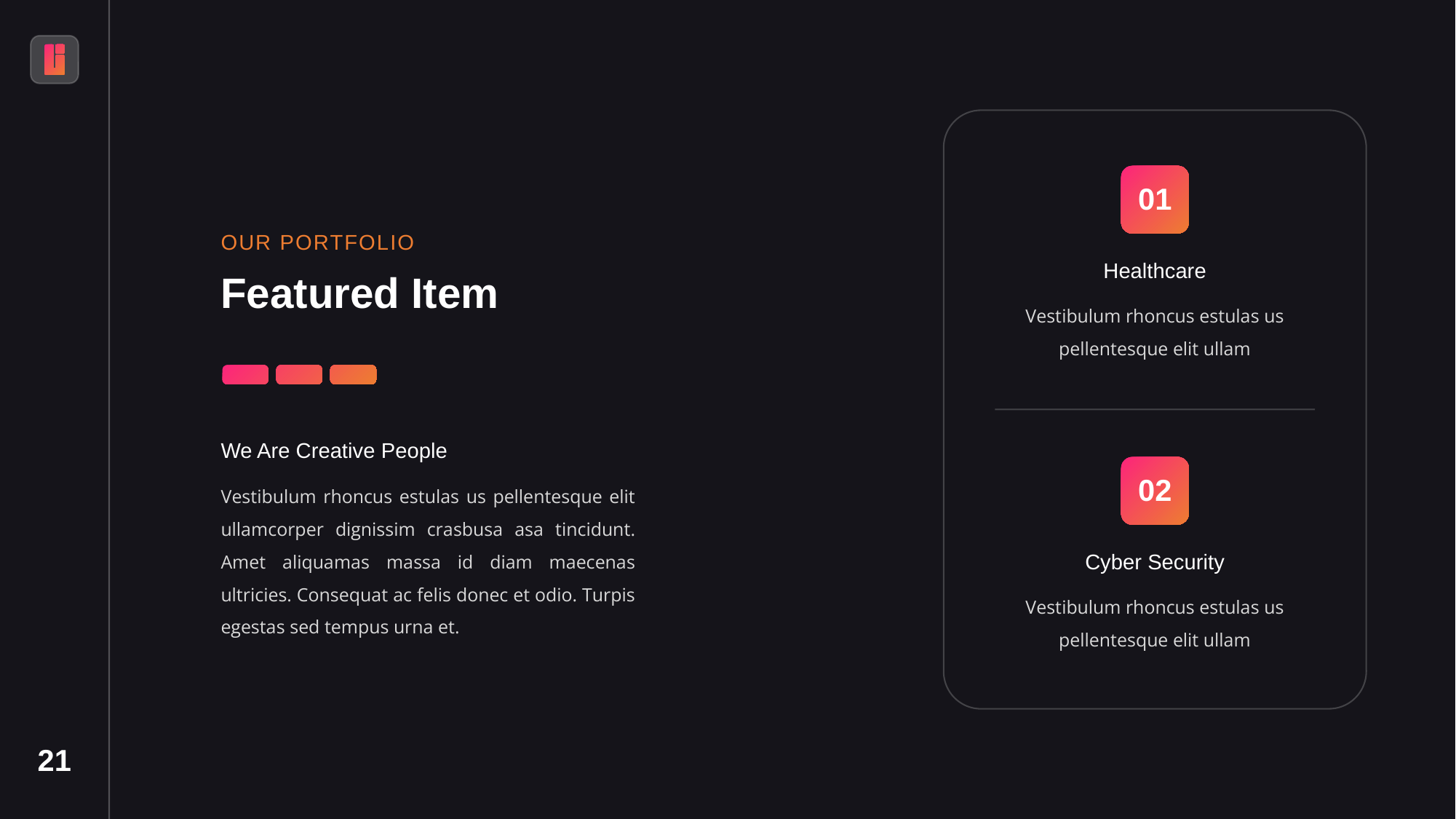

01
Healthcare
Vestibulum rhoncus estulas us pellentesque elit ullam
OUR PORTFOLIO
Featured Item

We Are Creative People
Vestibulum rhoncus estulas us pellentesque elit ullamcorper dignissim crasbusa asa tincidunt. Amet aliquamas massa id diam maecenas ultricies. Consequat ac felis donec et odio. Turpis egestas sed tempus urna et.

02
Cyber Security
Vestibulum rhoncus estulas us pellentesque elit ullam